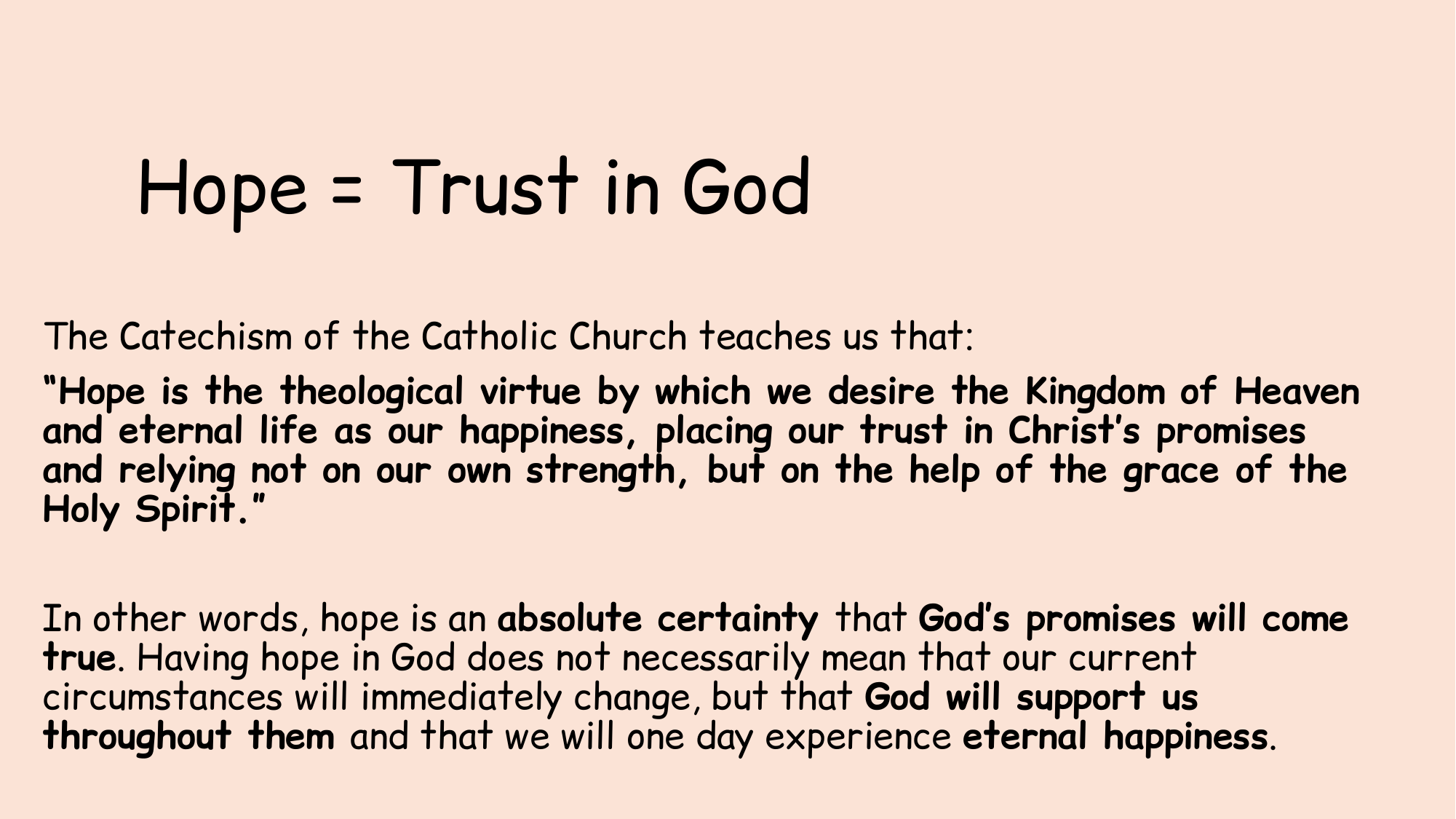

# Hope = Trust in God
The Catechism of the Catholic Church teaches us that:
“Hope is the theological virtue by which we desire the Kingdom of Heaven and eternal life as our happiness, placing our trust in Christ’s promises and relying not on our own strength, but on the help of the grace of the Holy Spirit.”

In other words, hope is an absolute certainty that God’s promises will come true. Having hope in God does not necessarily mean that our current circumstances will immediately change, but that God will support us throughout them and that we will one day experience eternal happiness.